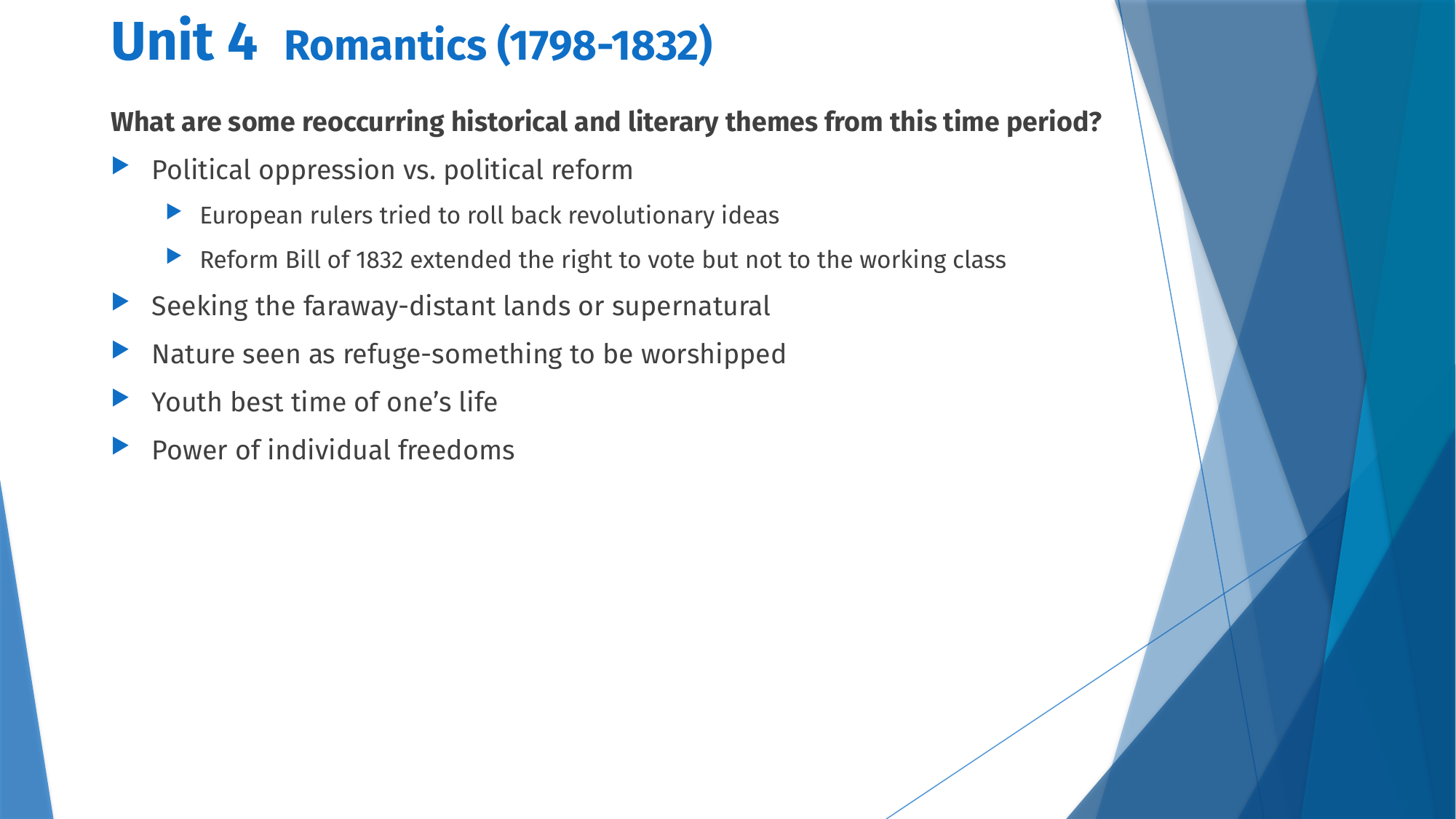

# Unit 4  Romantics (1798-1832)
What are some reoccurring historical and literary themes from this time period?
Political oppression vs. political reform
European rulers tried to roll back revolutionary ideas
Reform Bill of 1832 extended the right to vote but not to the working class
Seeking the faraway-distant lands or supernatural
Nature seen as refuge-something to be worshipped
Youth best time of one’s life
Power of individual freedoms